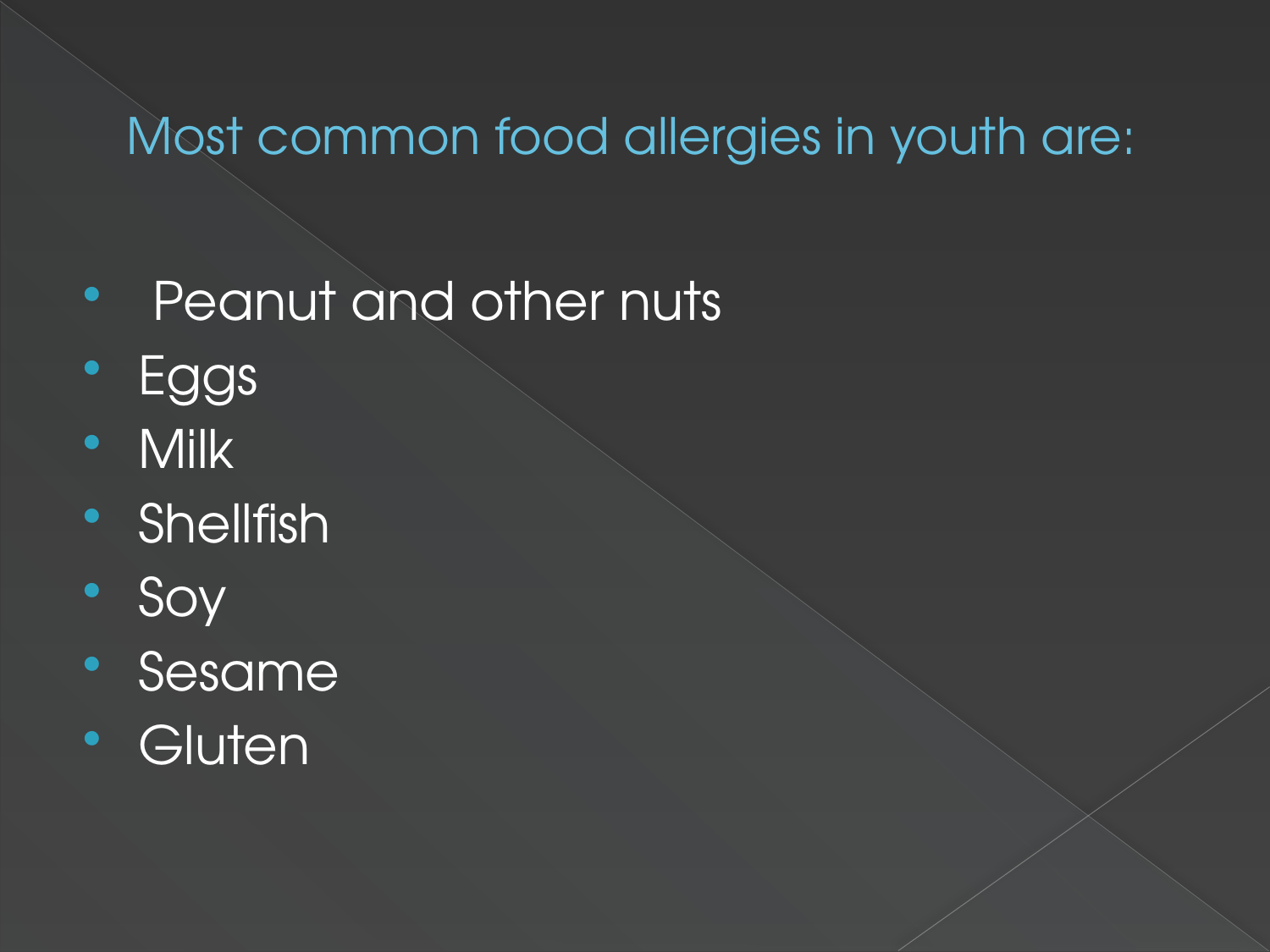

# Most common food allergies in youth are:
 Peanut and other nuts
Eggs
Milk
Shellfish
Soy
Sesame
Gluten